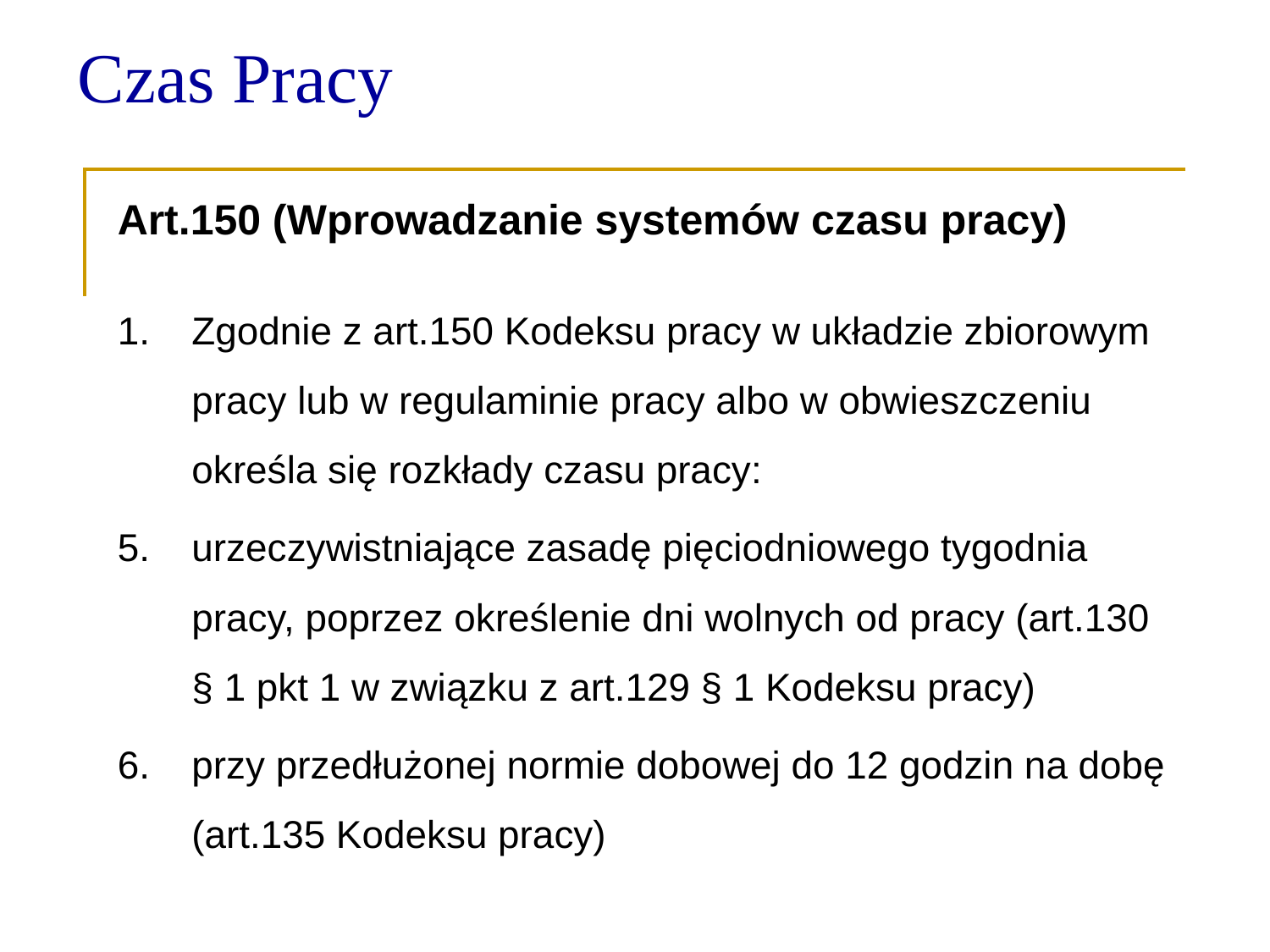

Czas Pracy
Art.150 (Wprowadzanie systemów czasu pracy)
1.	Zgodnie z art.150 Kodeksu pracy w układzie zbiorowym pracy lub w regulaminie pracy albo w obwieszczeniu określa się rozkłady czasu pracy:
5.	urzeczywistniające zasadę pięciodniowego tygodnia pracy, poprzez określenie dni wolnych od pracy (art.130 § 1 pkt 1 w związku z art.129 § 1 Kodeksu pracy)
6.	przy przedłużonej normie dobowej do 12 godzin na dobę (art.135 Kodeksu pracy)